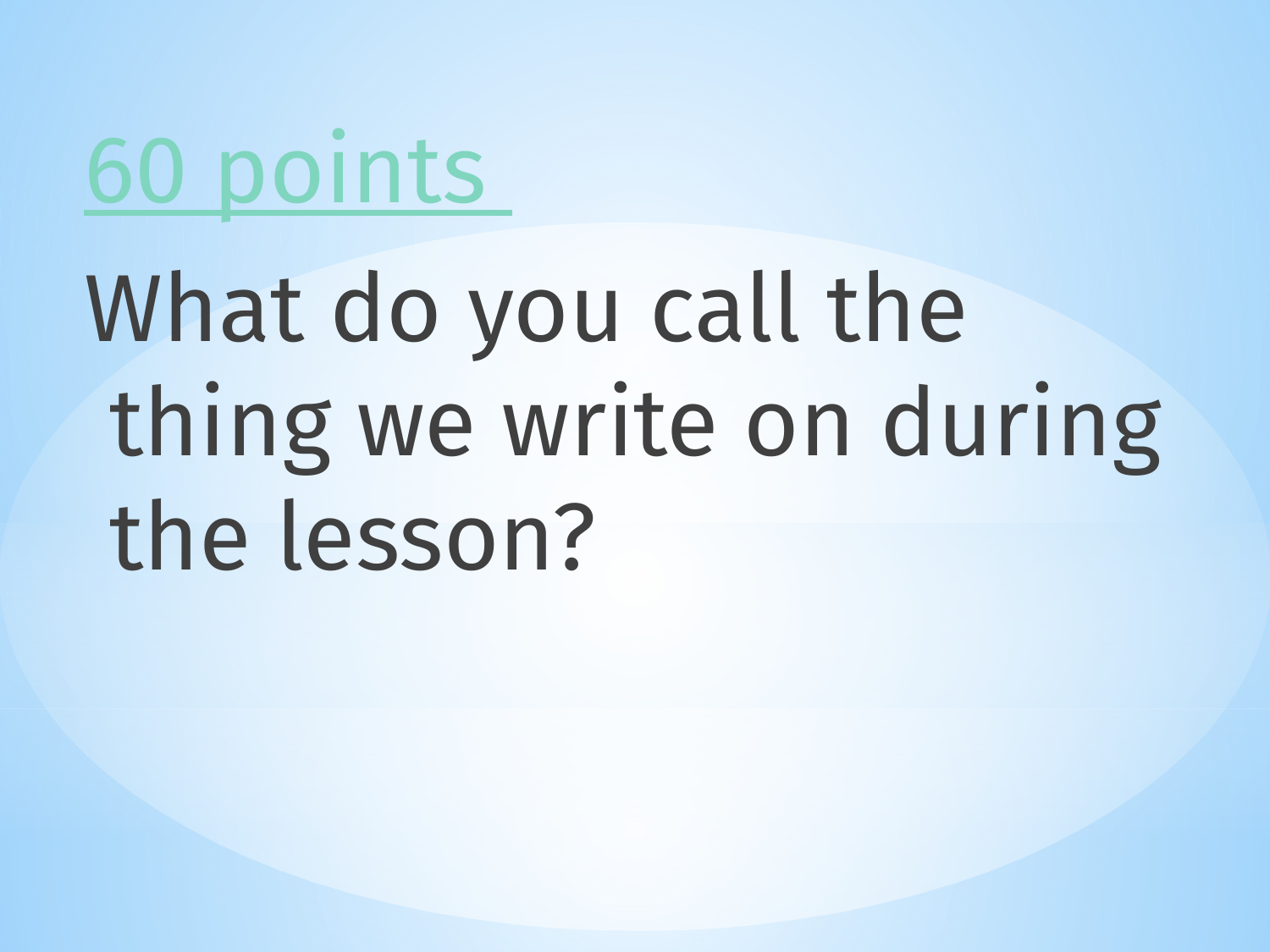

60 points
What do you call the thing we write on during the lesson?